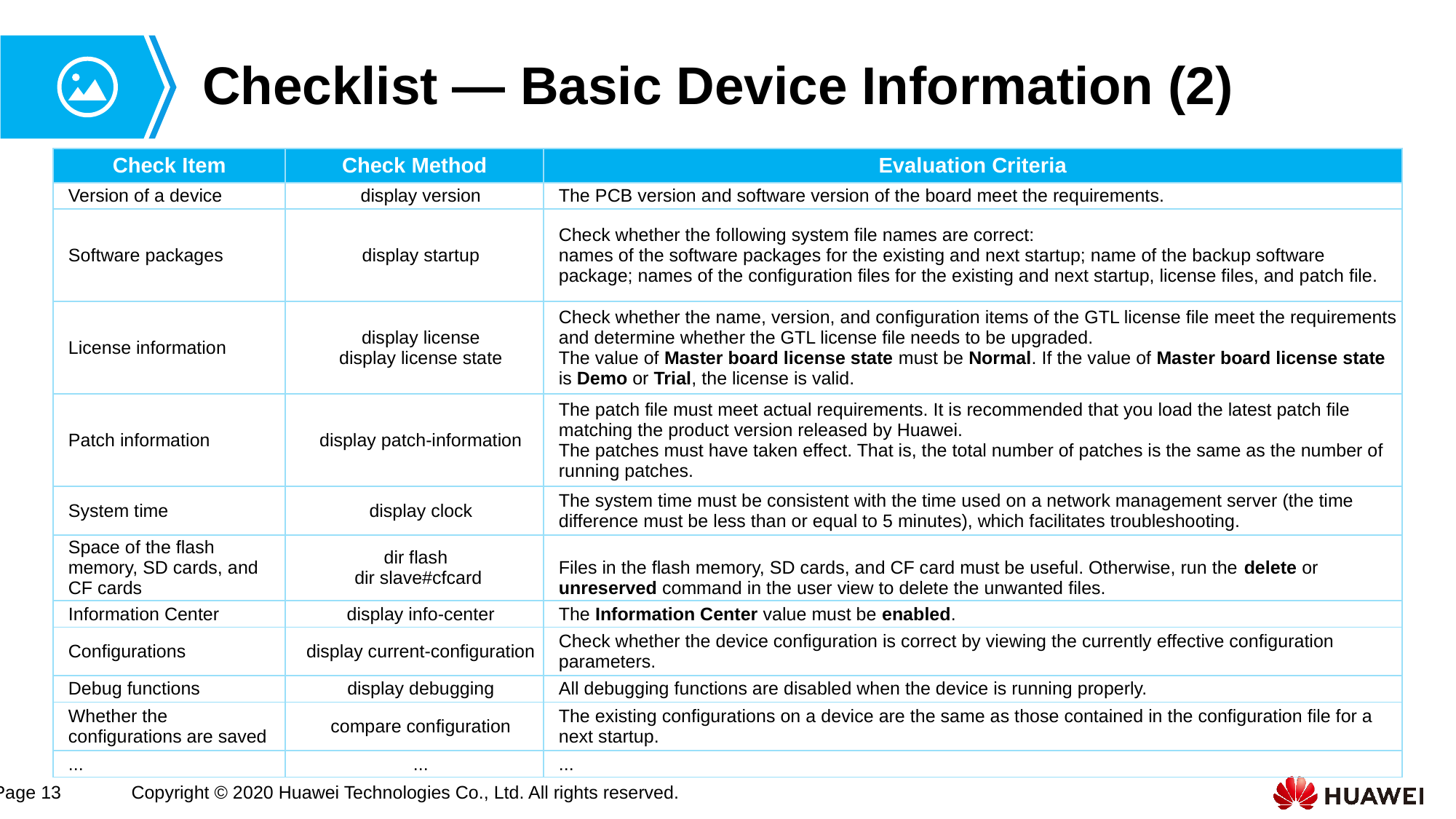

# Checklist — Basic Device Information (2)
| Check Item | Check Method | Evaluation Criteria |
| --- | --- | --- |
| Version of a device | display version | The PCB version and software version of the board meet the requirements. |
| Software packages | display startup | Check whether the following system file names are correct: names of the software packages for the existing and next startup; name of the backup software package; names of the configuration files for the existing and next startup, license files, and patch file. |
| License information | display license display license state | Check whether the name, version, and configuration items of the GTL license file meet the requirements and determine whether the GTL license file needs to be upgraded. The value of Master board license state must be Normal. If the value of Master board license state is Demo or Trial, the license is valid. |
| Patch information | display patch-information | The patch file must meet actual requirements. It is recommended that you load the latest patch file matching the product version released by Huawei. The patches must have taken effect. That is, the total number of patches is the same as the number of running patches. |
| System time | display clock | The system time must be consistent with the time used on a network management server (the time difference must be less than or equal to 5 minutes), which facilitates troubleshooting. |
| Space of the flash memory, SD cards, and CF cards | dir flash dir slave#cfcard | Files in the flash memory, SD cards, and CF card must be useful. Otherwise, run the delete or unreserved command in the user view to delete the unwanted files. |
| Information Center | display info-center | The Information Center value must be enabled. |
| Configurations | display current-configuration | Check whether the device configuration is correct by viewing the currently effective configuration parameters. |
| Debug functions | display debugging | All debugging functions are disabled when the device is running properly. |
| Whether the configurations are saved | compare configuration | The existing configurations on a device are the same as those contained in the configuration file for a next startup. |
| ... | ... | ... |